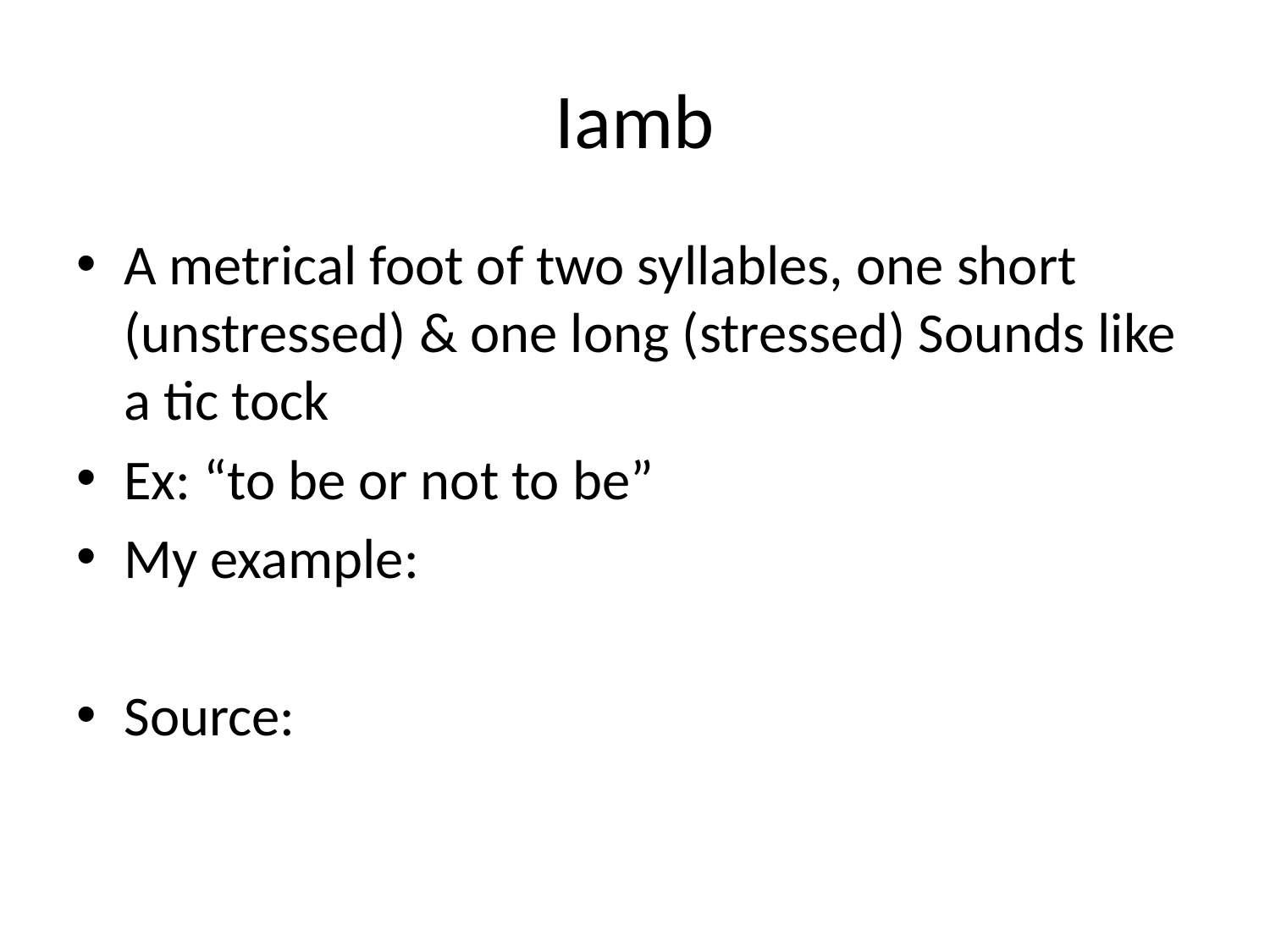

# Iamb
A metrical foot of two syllables, one short (unstressed) & one long (stressed) Sounds like a tic tock
Ex: “to be or not to be”
My example:

Source: